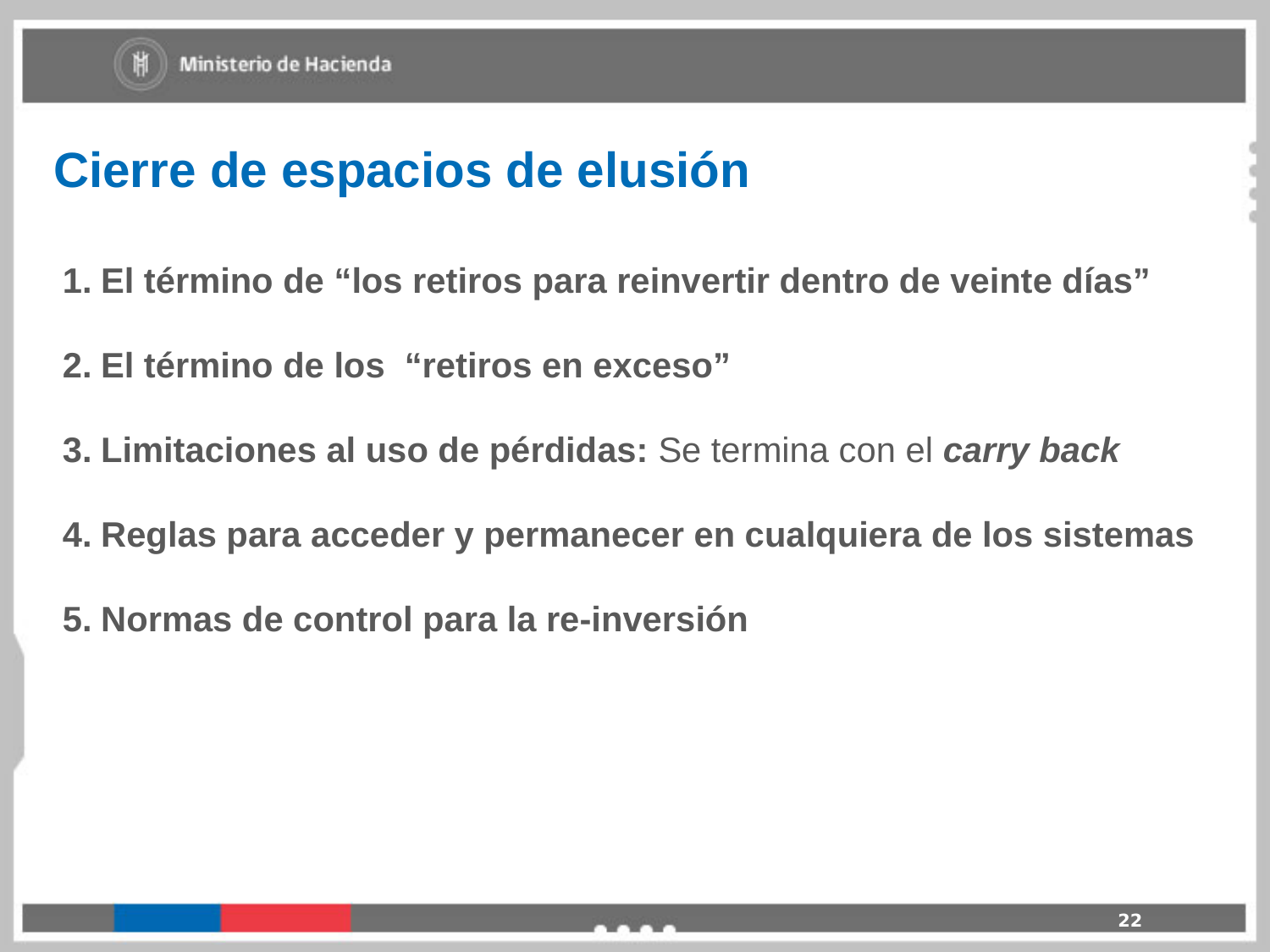

Cierre de espacios de elusión

El término de “los retiros para reinvertir dentro de veinte días”

El término de los  “retiros en exceso”

Limitaciones al uso de pérdidas: Se termina con el carry back

Reglas para acceder y permanecer en cualquiera de los sistemas

Normas de control para la re-inversión

22